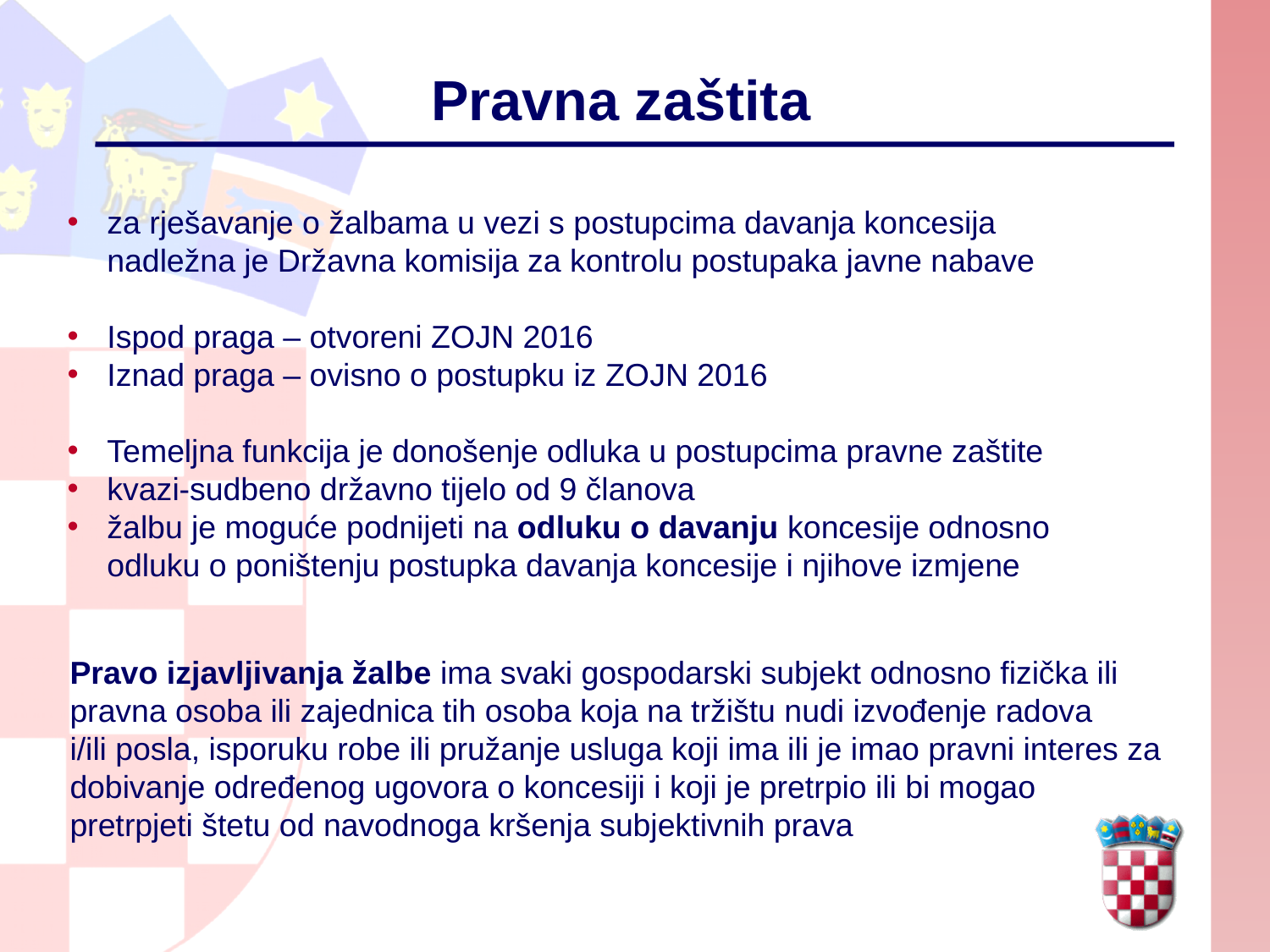

# Pravna zaštita
za rješavanje o žalbama u vezi s postupcima davanja koncesija nadležna je Državna komisija za kontrolu postupaka javne nabave

Ispod praga – otvoreni ZOJN 2016
Iznad praga – ovisno o postupku iz ZOJN 2016

Temeljna funkcija je donošenje odluka u postupcima pravne zaštite
kvazi-sudbeno državno tijelo od 9 članova
žalbu je moguće podnijeti na odluku o davanju koncesije odnosno odluku o poništenju postupka davanja koncesije i njihove izmjene

Pravo izjavljivanja žalbe ima svaki gospodarski subjekt odnosno fizička ili
pravna osoba ili zajednica tih osoba koja na tržištu nudi izvođenje radova
i/ili posla, isporuku robe ili pružanje usluga koji ima ili je imao pravni interes za
dobivanje određenog ugovora o koncesiji i koji je pretrpio ili bi mogao
pretrpjeti štetu od navodnoga kršenja subjektivnih prava